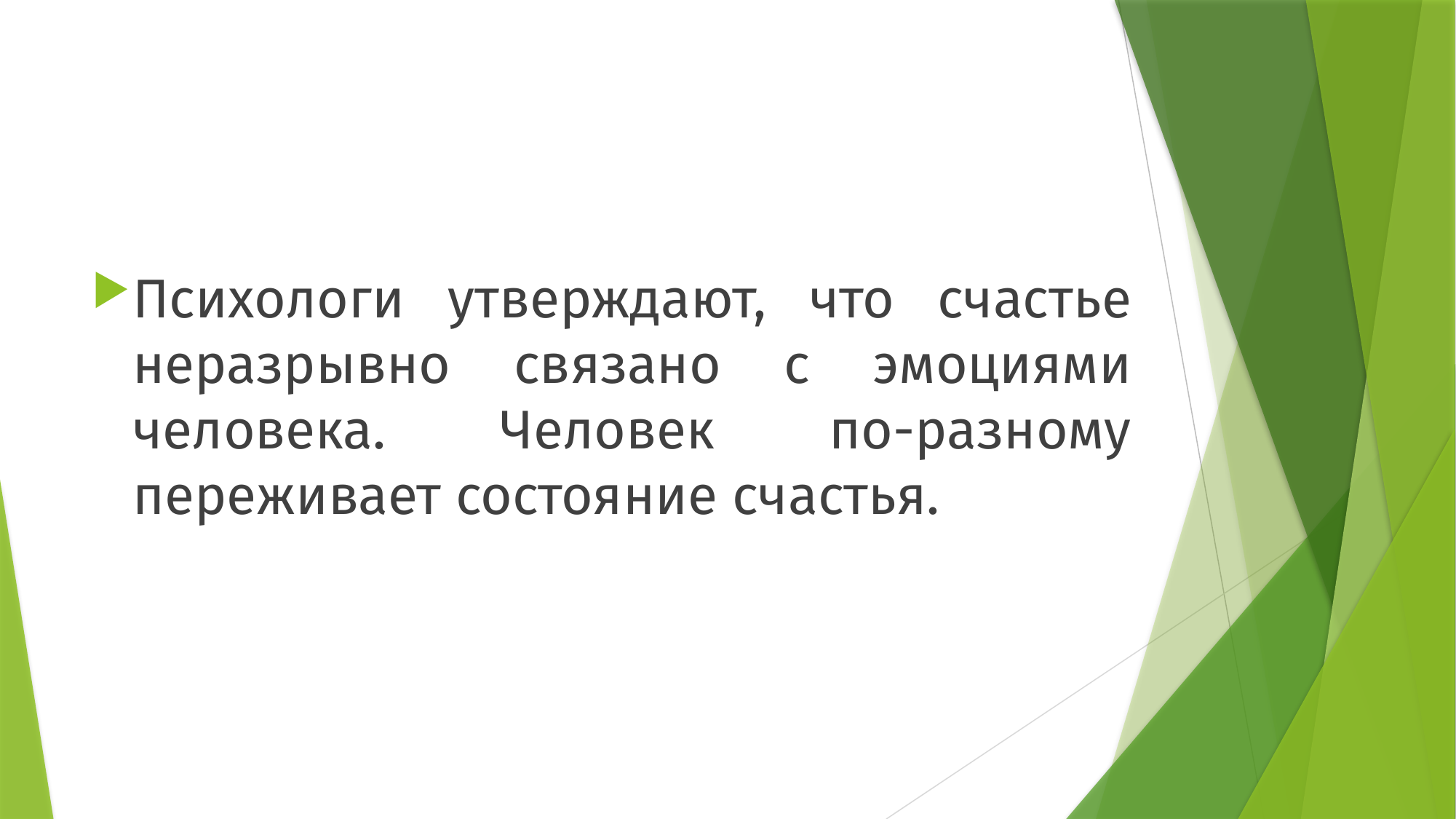

Психологи утверждают, что счастье неразрывно связано с эмоциями человека. Человек по-разному переживает состояние счастья.